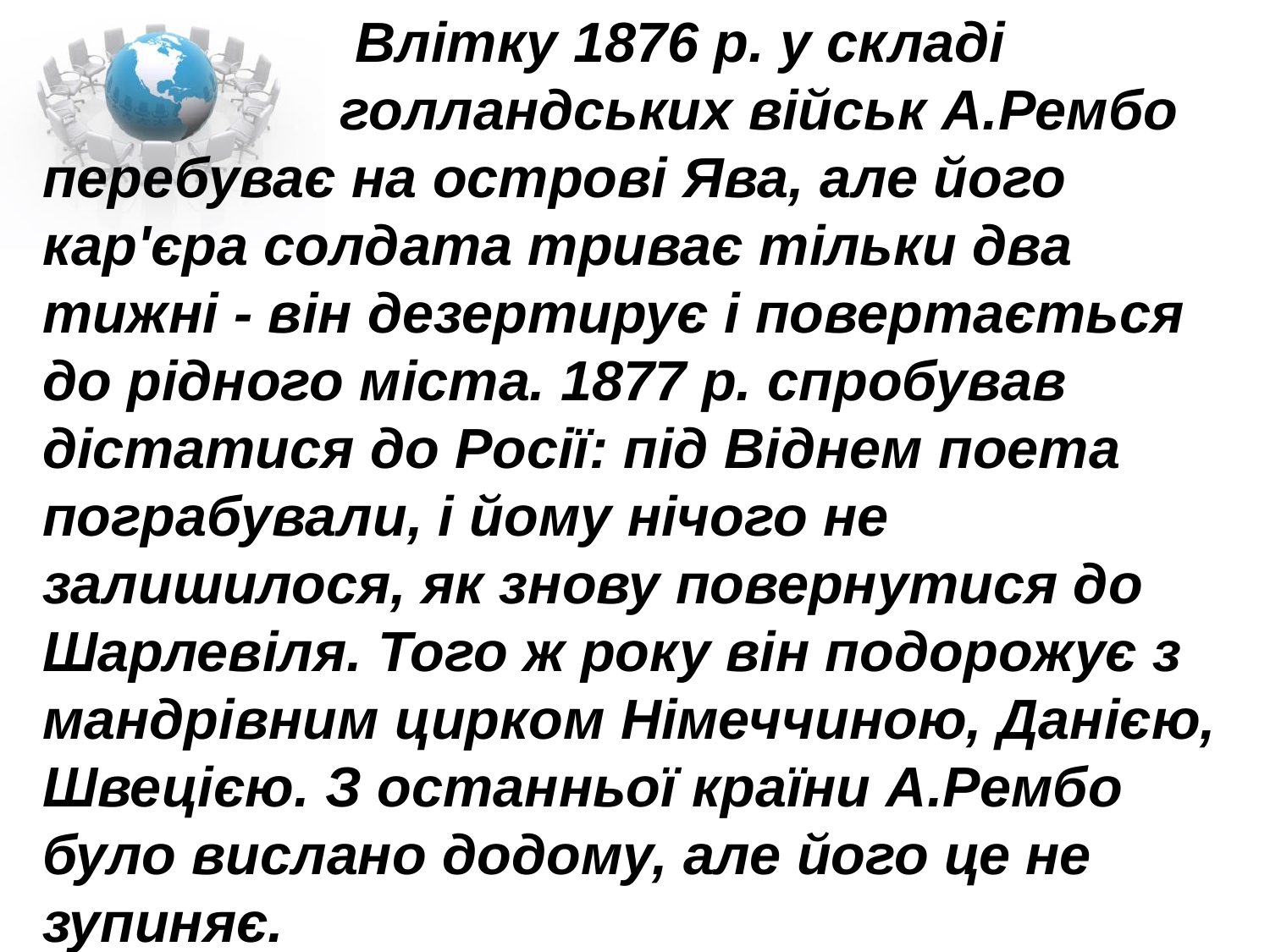

Влітку 1876 р. у складі
                   голландських військ А.Рембо перебуває на острові Ява, але його кар'єра солдата триває тільки два тижні - він дезертирує і повертається до рідного міста. 1877 р. спробував дістатися до Росії: під Віднем поета пограбували, і йому нічого не залишилося, як знову повернутися до Шарлевіля. Того ж року він подорожує з мандрівним цирком Німеччиною, Данією, Швецією. З останньої країни А.Рембо було вислано додому, але його це не зупиняє.